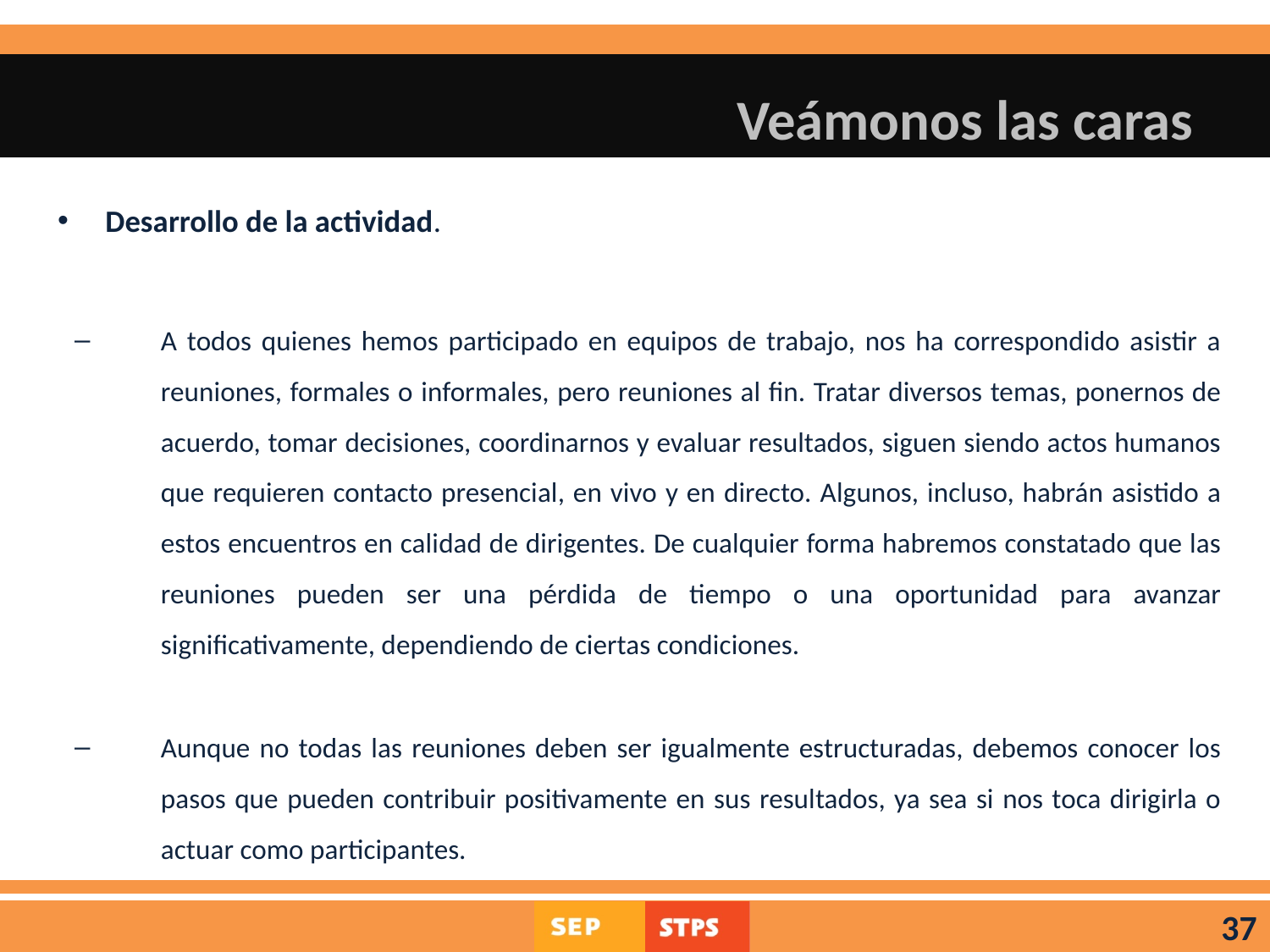

# Veámonos las caras
Desarrollo de la actividad.

A todos quienes hemos participado en equipos de trabajo, nos ha correspondido asistir a reuniones, formales o informales, pero reuniones al fin. Tratar diversos temas, ponernos de acuerdo, tomar decisiones, coordinarnos y evaluar resultados, siguen siendo actos humanos que requieren contacto presencial, en vivo y en directo. Algunos, incluso, habrán asistido a estos encuentros en calidad de dirigentes. De cualquier forma habremos constatado que las reuniones pueden ser una pérdida de tiempo o una oportunidad para avanzar significativamente, dependiendo de ciertas condiciones.

Aunque no todas las reuniones deben ser igualmente estructuradas, debemos conocer los pasos que pueden contribuir positivamente en sus resultados, ya sea si nos toca dirigirla o actuar como participantes.
37